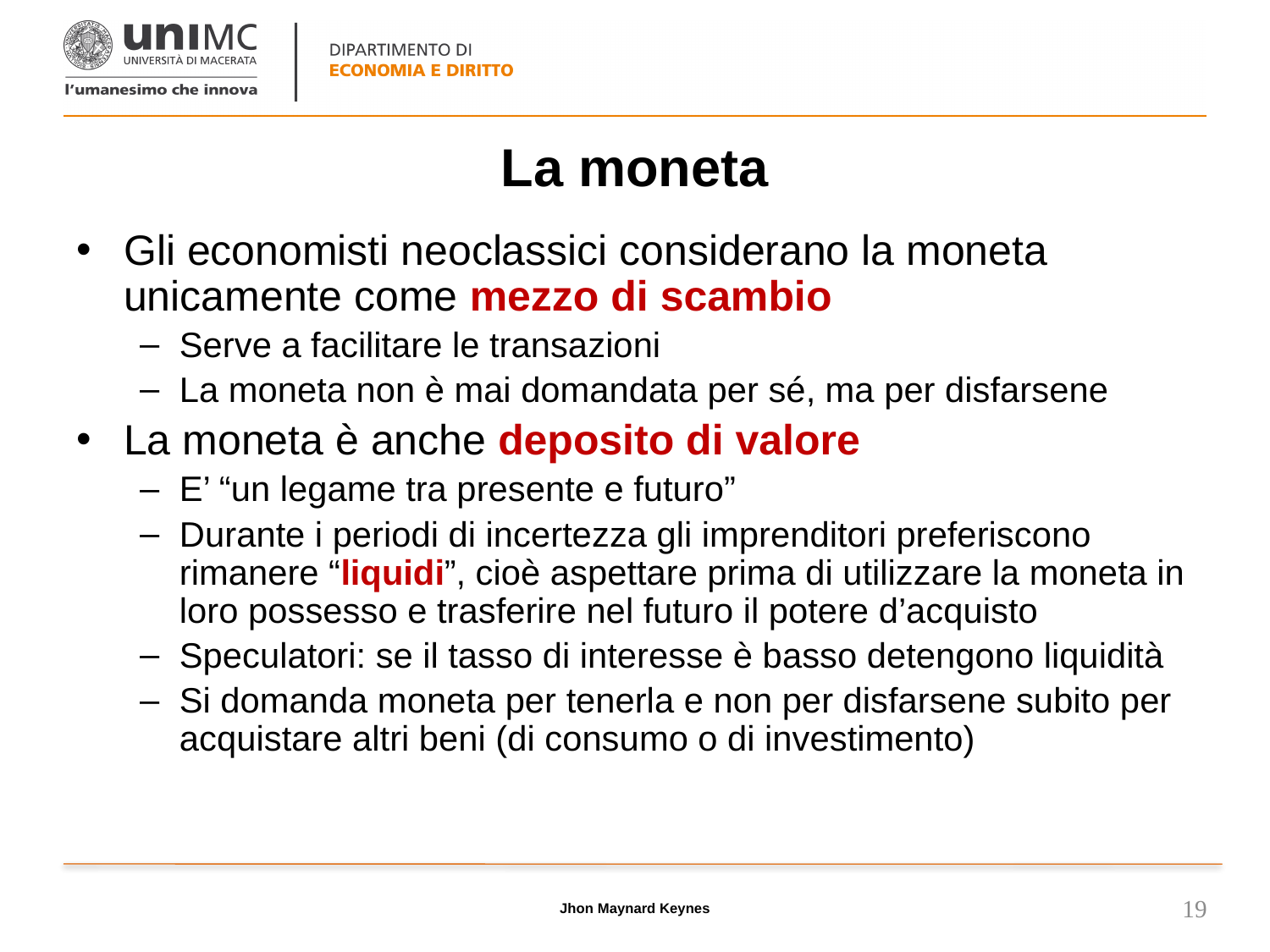

# La moneta
Gli economisti neoclassici considerano la moneta unicamente come mezzo di scambio
Serve a facilitare le transazioni
La moneta non è mai domandata per sé, ma per disfarsene
La moneta è anche deposito di valore
E’ “un legame tra presente e futuro”
Durante i periodi di incertezza gli imprenditori preferiscono rimanere “liquidi”, cioè aspettare prima di utilizzare la moneta in loro possesso e trasferire nel futuro il potere d’acquisto
Speculatori: se il tasso di interesse è basso detengono liquidità
Si domanda moneta per tenerla e non per disfarsene subito per acquistare altri beni (di consumo o di investimento)
Jhon Maynard Keynes
19